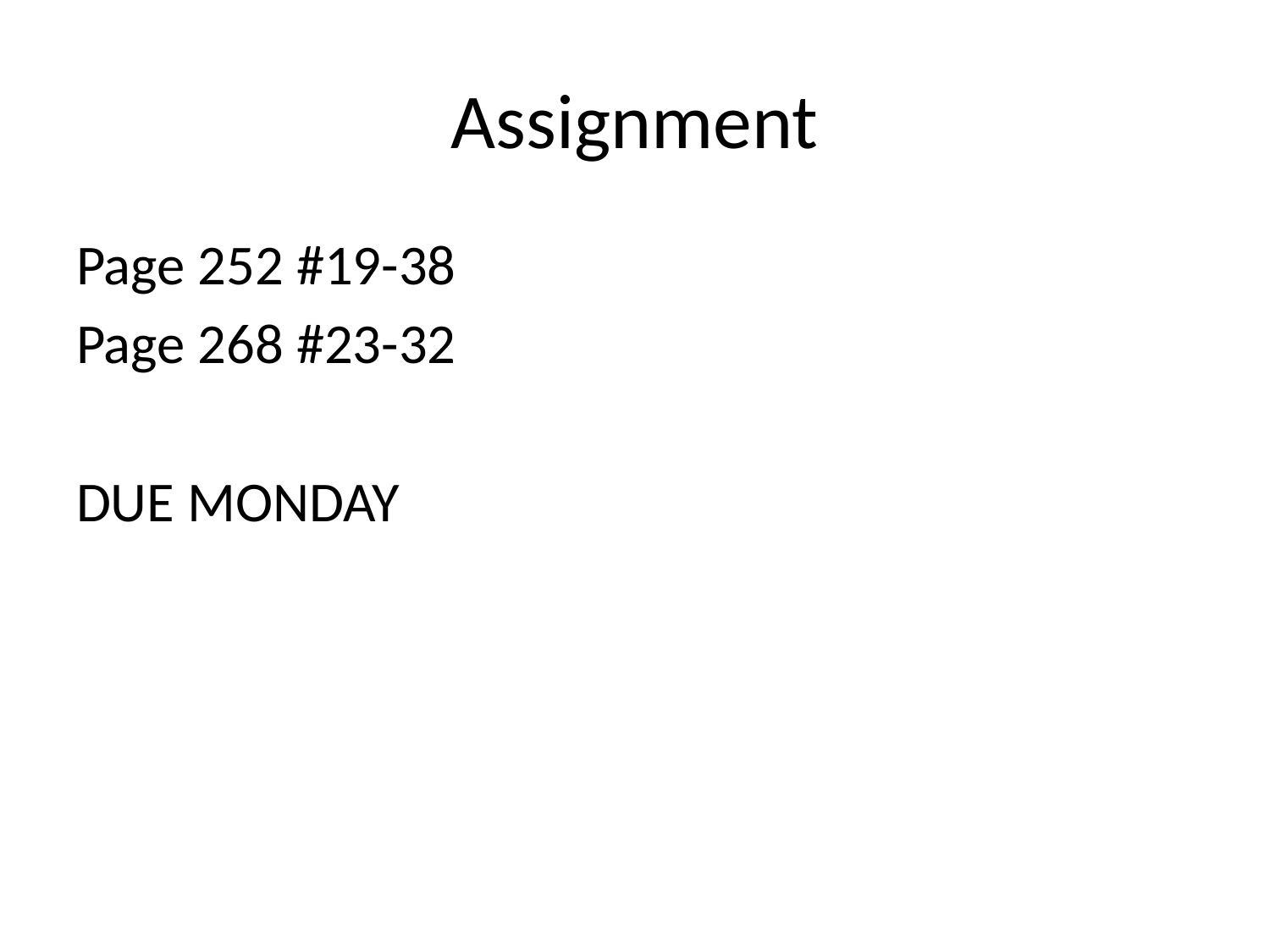

# Assignment
Page 252 #19-38
Page 268 #23-32

DUE MONDAY